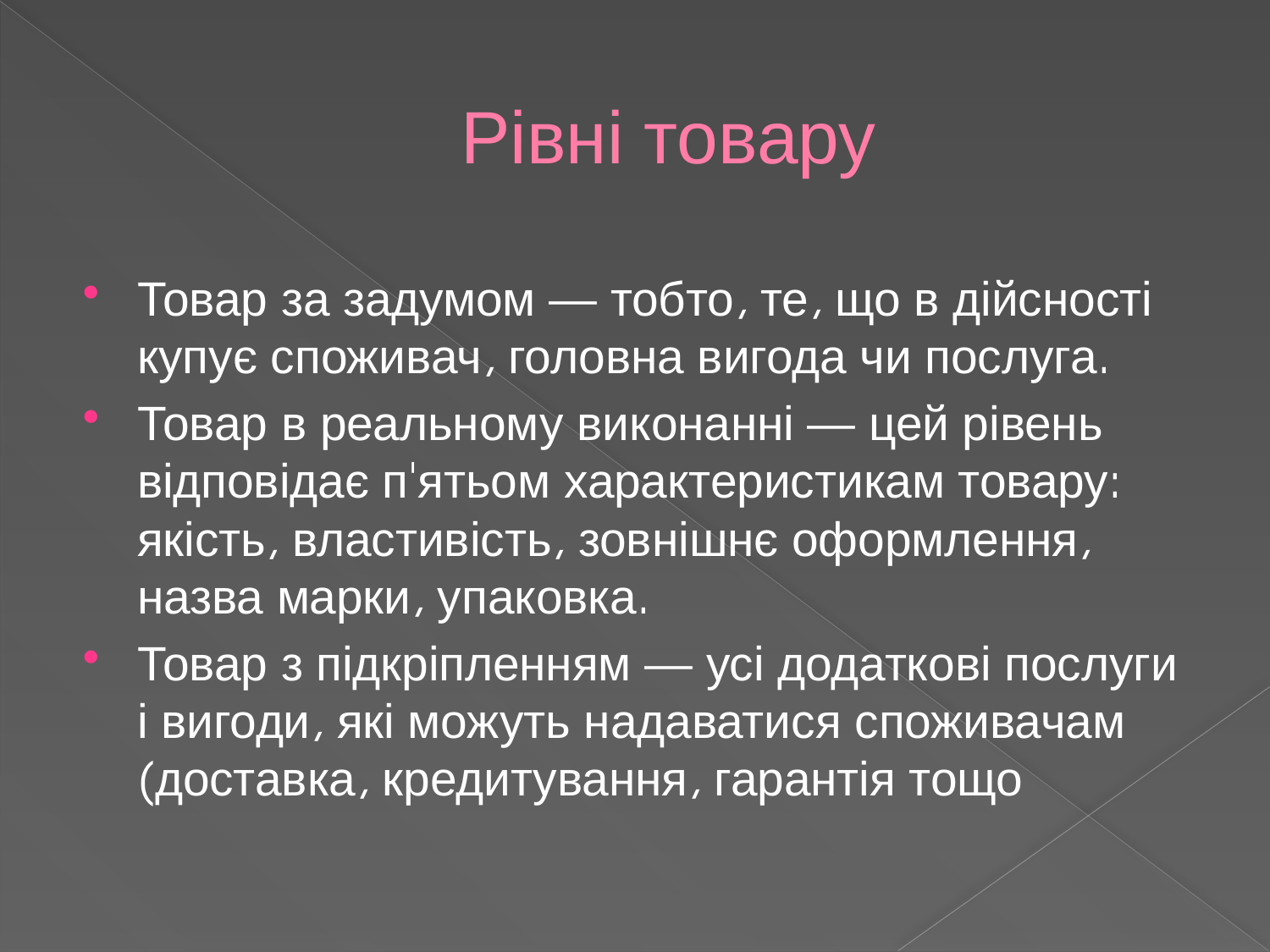

# Рівні товару
Товар за задумом — тобто, те, що в дійсності купує споживач, головна вигода чи послуга.
Товар в реальному виконанні — цей рівень відповідає п'ятьом характеристикам товару: якість, властивість, зовнішнє оформлення, назва марки, упаковка.
Товар з підкріпленням — усі додаткові послуги і вигоди, які можуть надаватися споживачам (доставка, кредитування, гарантія тощо